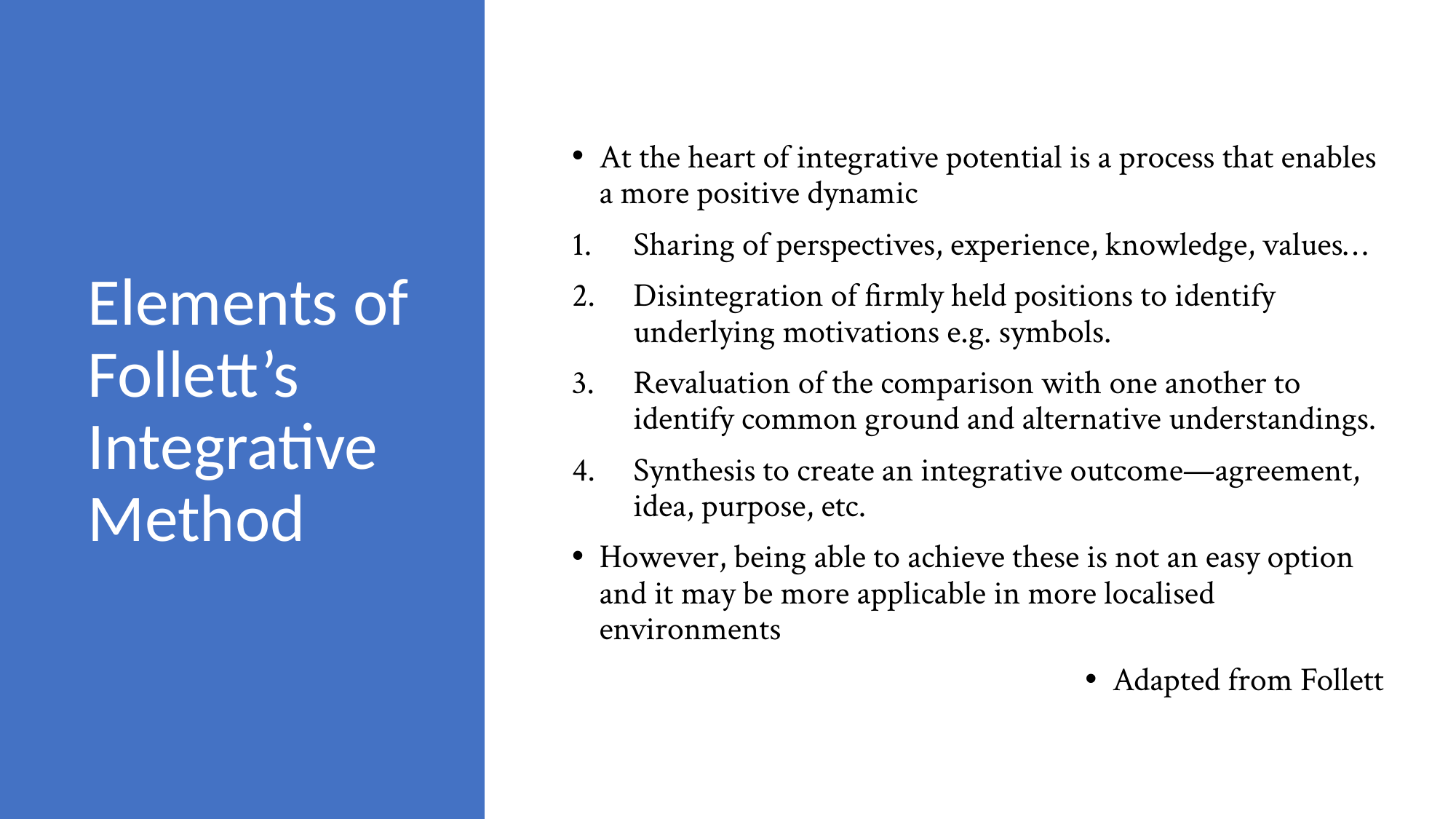

# Elements of Follett’s Integrative Method
At the heart of integrative potential is a process that enables a more positive dynamic
Sharing of perspectives, experience, knowledge, values…
Disintegration of firmly held positions to identify underlying motivations e.g. symbols.
Revaluation of the comparison with one another to identify common ground and alternative understandings.
Synthesis to create an integrative outcome—agreement, idea, purpose, etc.
However, being able to achieve these is not an easy option and it may be more applicable in more localised environments
Adapted from Follett